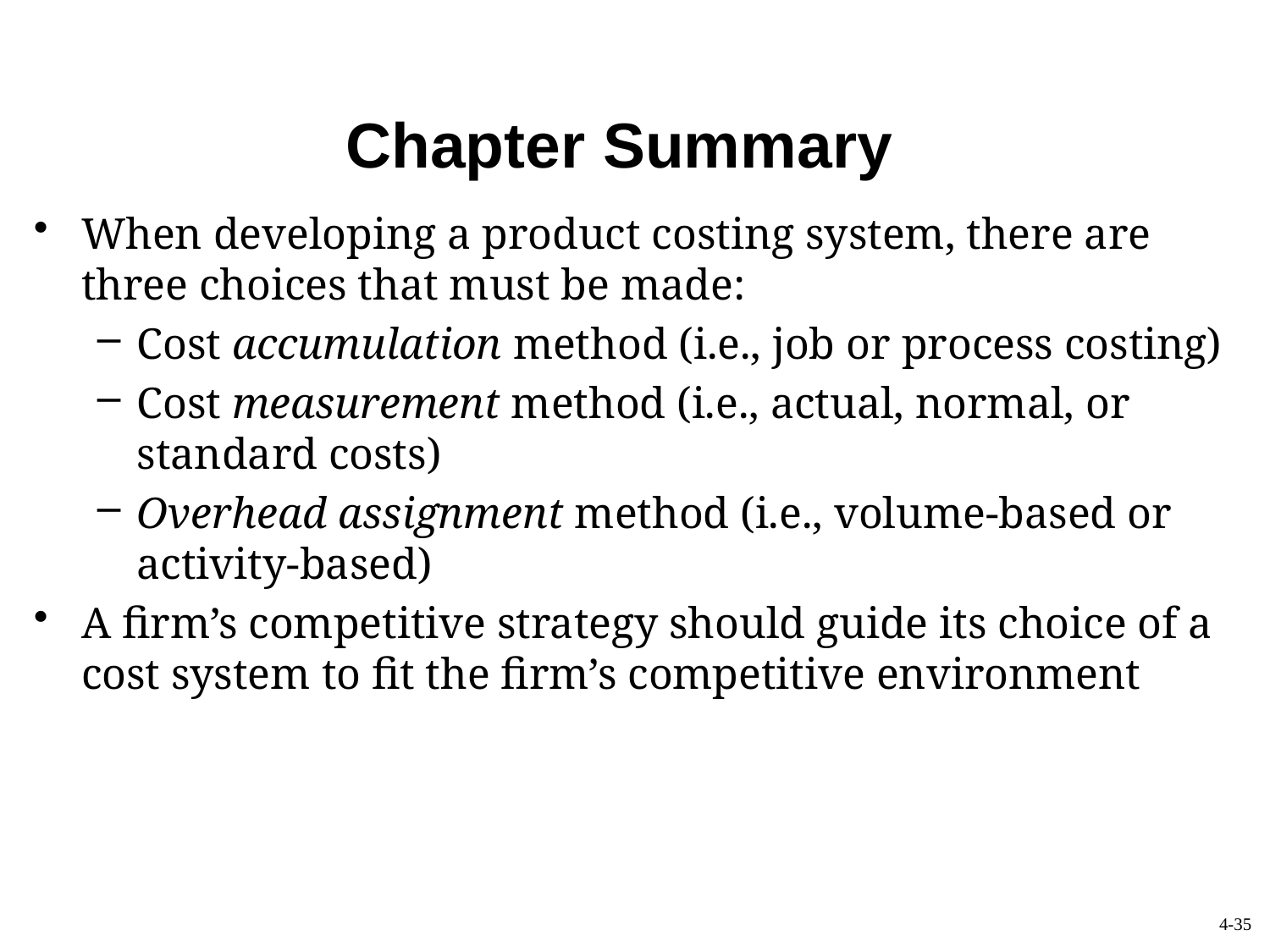

Chapter Summary
When developing a product costing system, there are three choices that must be made:
Cost accumulation method (i.e., job or process costing)
Cost measurement method (i.e., actual, normal, or standard costs)
Overhead assignment method (i.e., volume-based or activity-based)
A firm’s competitive strategy should guide its choice of a cost system to fit the firm’s competitive environment

4-35